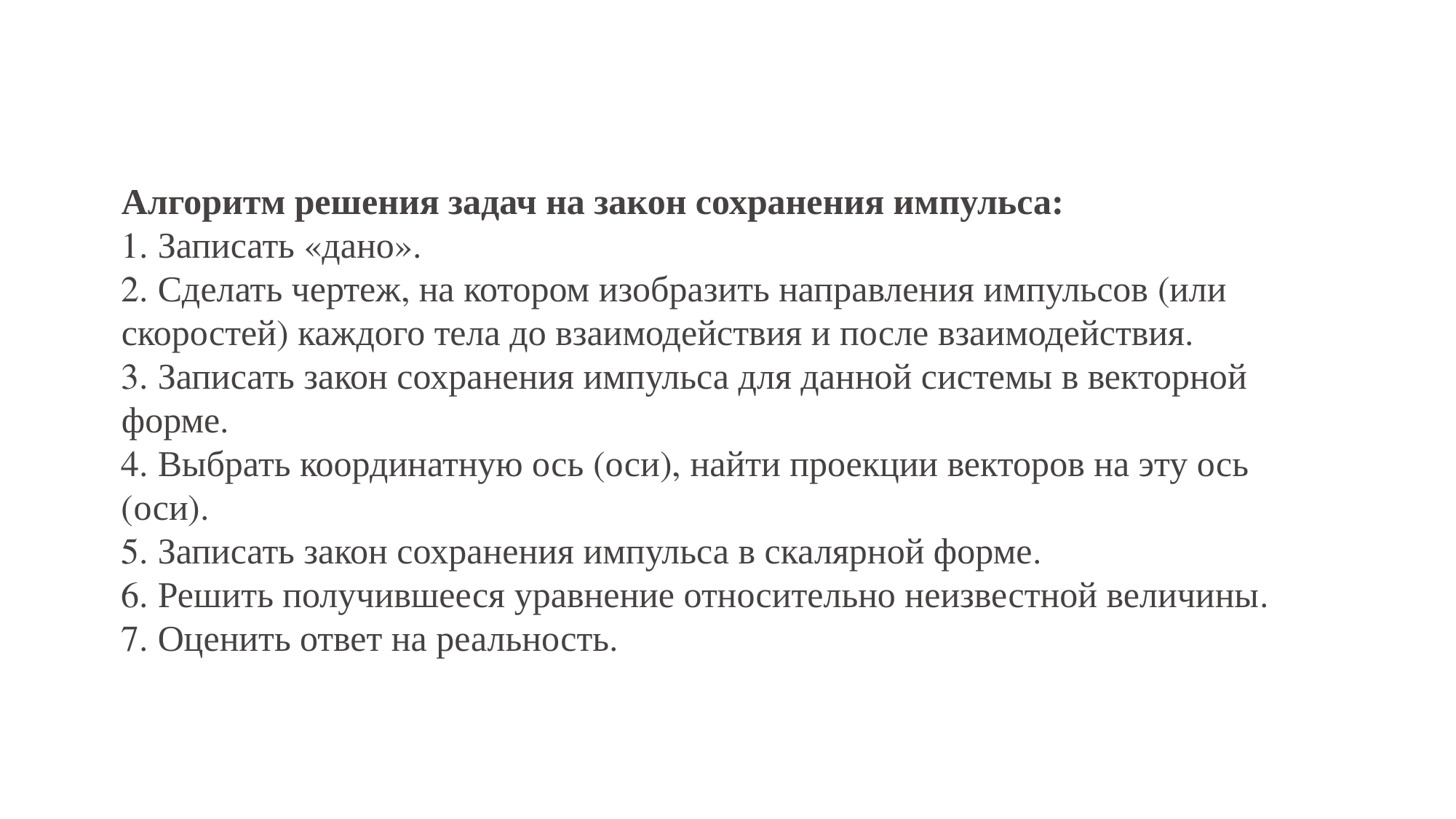

Алгоритм решения задач на закон сохранения импульса:
1. Записать «дано».
2. Сделать чертеж, на котором изобразить направления импульсов (или скоростей) каждого тела до взаимодействия и после взаимодействия.
3. Записать закон сохранения импульса для данной системы в векторной форме.
4. Выбрать координатную ось (оси), найти проекции векторов на эту ось (оси).
5. Записать закон сохранения импульса в скалярной форме.
6. Решить получившееся уравнение относительно неизвестной величины.
7. Оценить ответ на реальность.